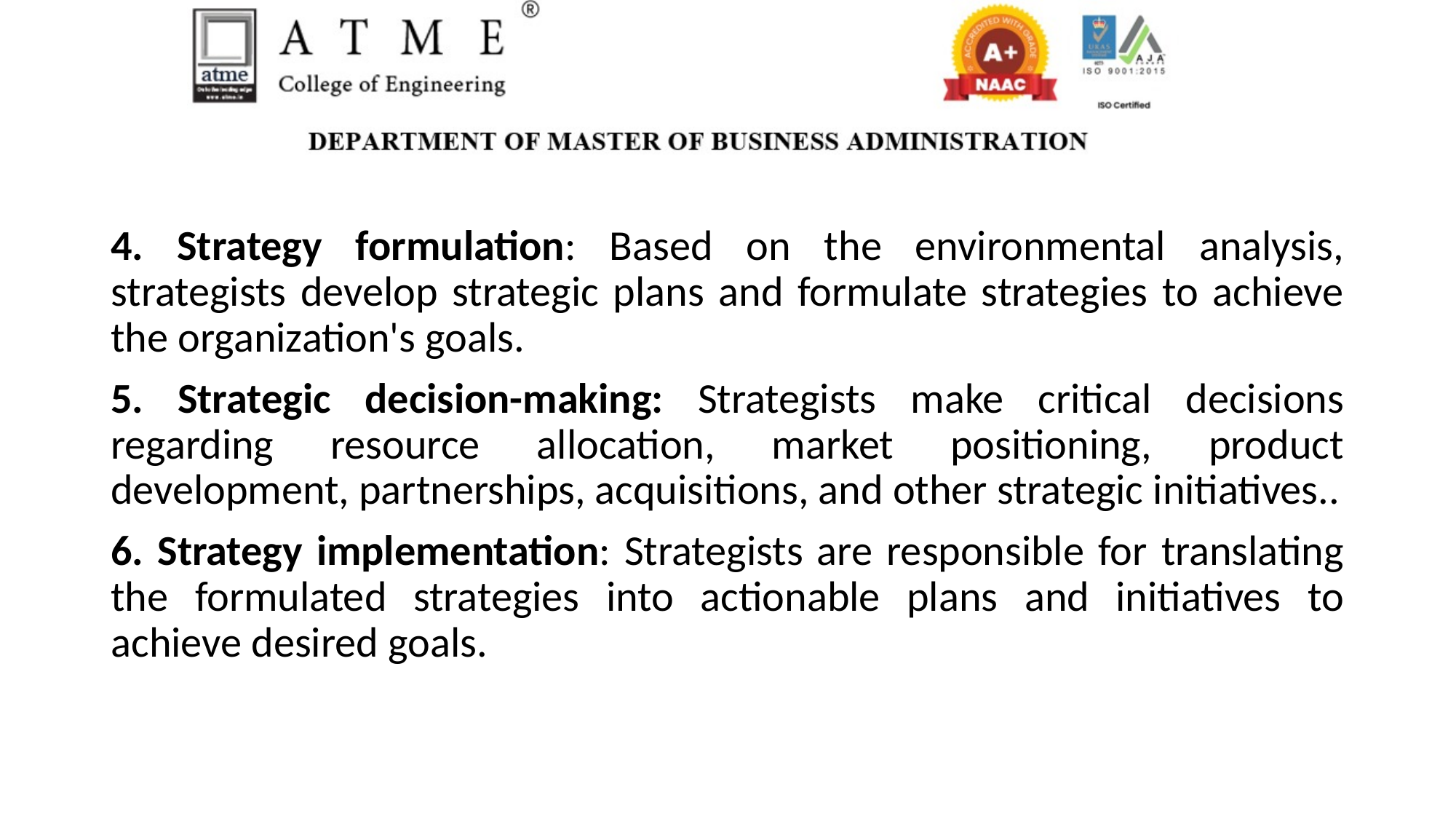

4. Strategy formulation: Based on the environmental analysis, strategists develop strategic plans and formulate strategies to achieve the organization's goals.
5. Strategic decision-making: Strategists make critical decisions regarding resource allocation, market positioning, product development, partnerships, acquisitions, and other strategic initiatives..
6. Strategy implementation: Strategists are responsible for translating the formulated strategies into actionable plans and initiatives to achieve desired goals.